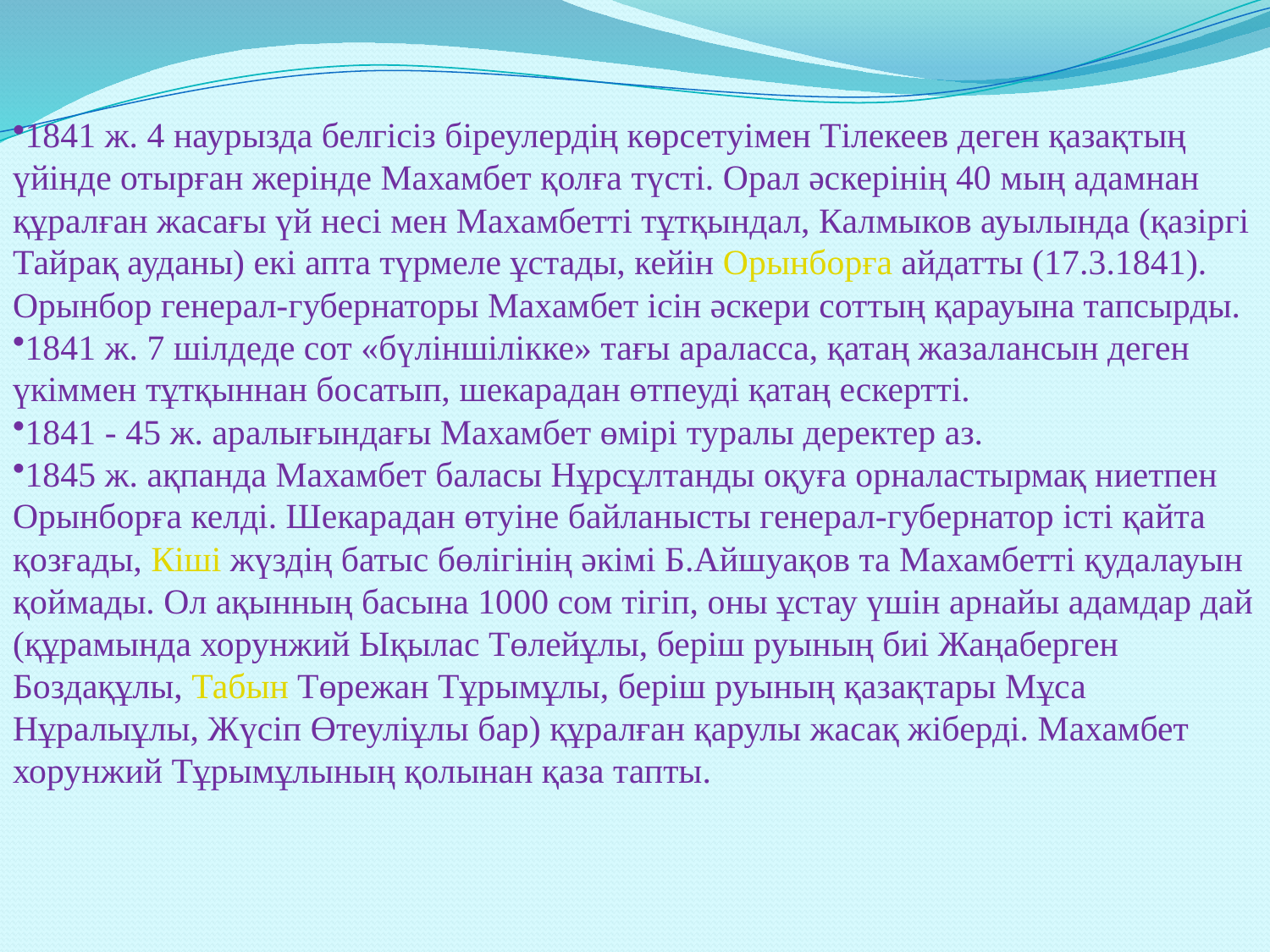

1841 ж. 4 наурызда белгісіз біреулердің көрсетуімен Тілекеев деген қазақтың үйінде отырған жерінде Махамбет қолға түсті. Орал әскерінің 40 мың адамнан құралған жасағы үй несі мен Махамбетті тұтқындал, Калмыков ауылында (қазіргі Тайрақ ауданы) екі апта түрмеле ұстады, кейін Орынборға айдатты (17.3.1841). Орынбор генерал-губернаторы Махамбет ісін әскери соттың қарауына тапсырды.
1841 ж. 7 шілдеде сот «бүліншілікке» тағы араласса, қатаң жазалансын деген үкіммен тұтқыннан босатып, шекарадан өтпеуді қатаң ескертті.
1841 - 45 ж. аралығындағы Махамбет өмірі туралы деректер аз.
1845 ж. ақпанда Махамбет баласы Нұрсұлтанды оқуға орналастырмақ ниетпен Орынборға келді. Шекарадан өтуіне байланысты генерал-губернатор істі қайта қозғады, Кіші жүздің батыс бөлігінің әкімі Б.Айшуақов та Махамбетті қудалауын қоймады. Ол ақынның басына 1000 сом тігіп, оны ұстау үшін арнайы адамдар дай (құрамында хорунжий Ықылас Төлейұлы, беріш руының биі Жаңаберген Боздақұлы, Табын Төрежан Тұрымұлы, беріш руының қазақтары Мұса Нұралыұлы, Жүсіп Өтеуліұлы бар) құралған қарулы жасақ жіберді. Махамбет хорунжий Тұрымұлының қолынан қаза тапты.